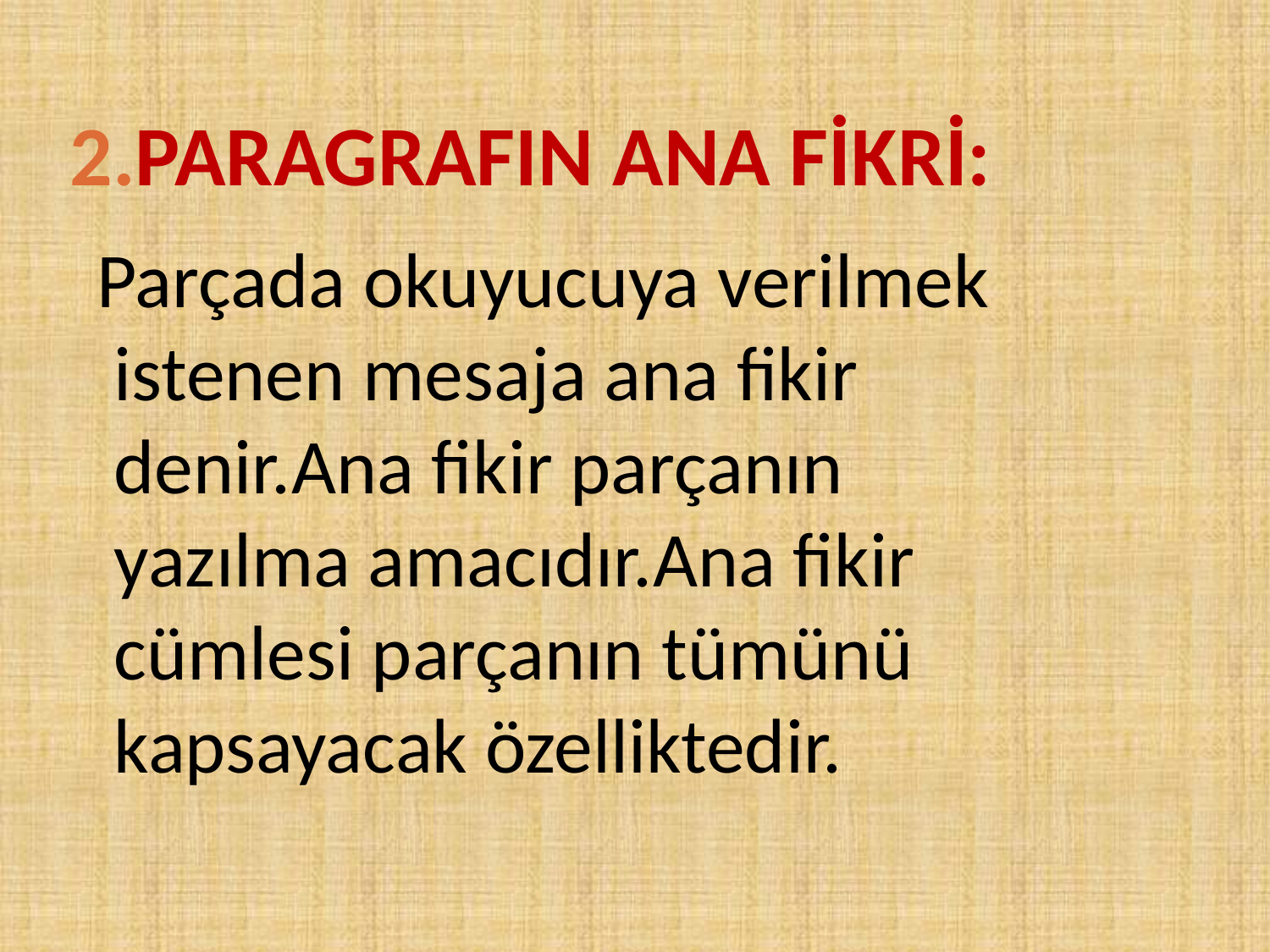

# 2.PARAGRAFIN ANA FİKRİ:
  Parçada okuyucuya verilmek istenen mesaja ana fikir denir.Ana fikir parçanın yazılma amacıdır.Ana fikir cümlesi parçanın tümünü kapsayacak özelliktedir.